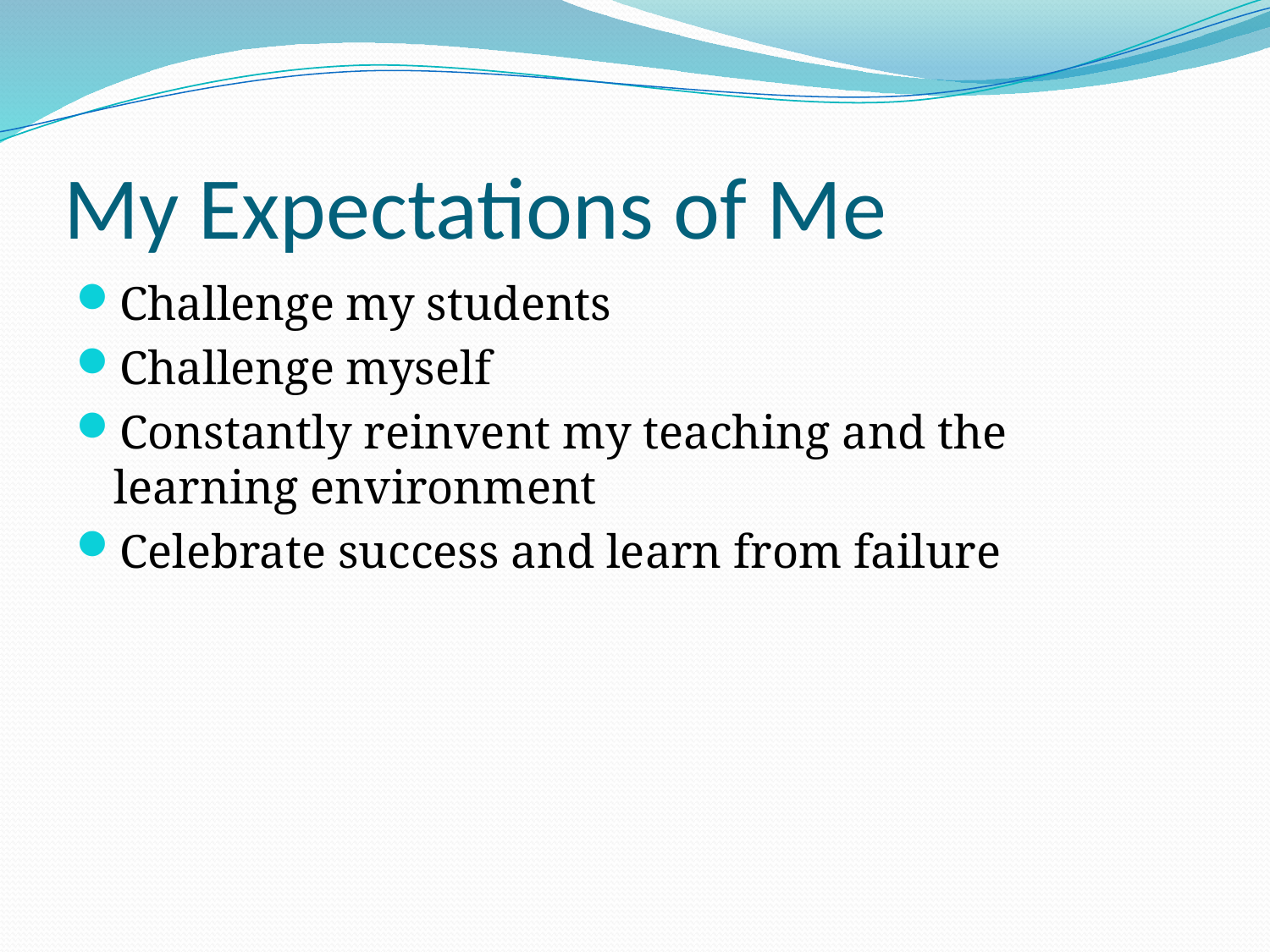

# My Expectations of Me
Challenge my students
Challenge myself
Constantly reinvent my teaching and the learning environment
Celebrate success and learn from failure